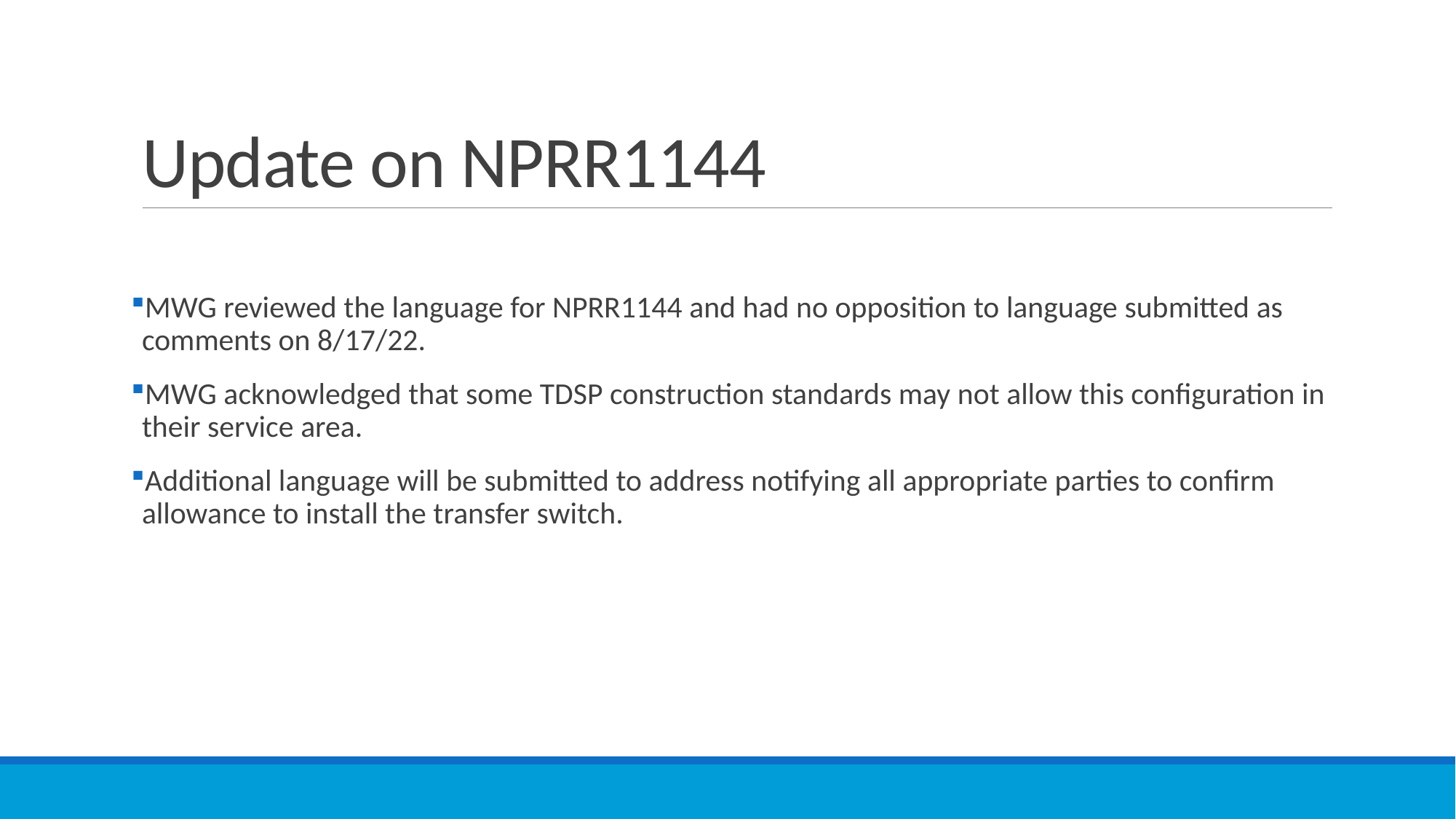

# Update on NPRR1144
MWG reviewed the language for NPRR1144 and had no opposition to language submitted as comments on 8/17/22.
MWG acknowledged that some TDSP construction standards may not allow this configuration in their service area.
Additional language will be submitted to address notifying all appropriate parties to confirm allowance to install the transfer switch.